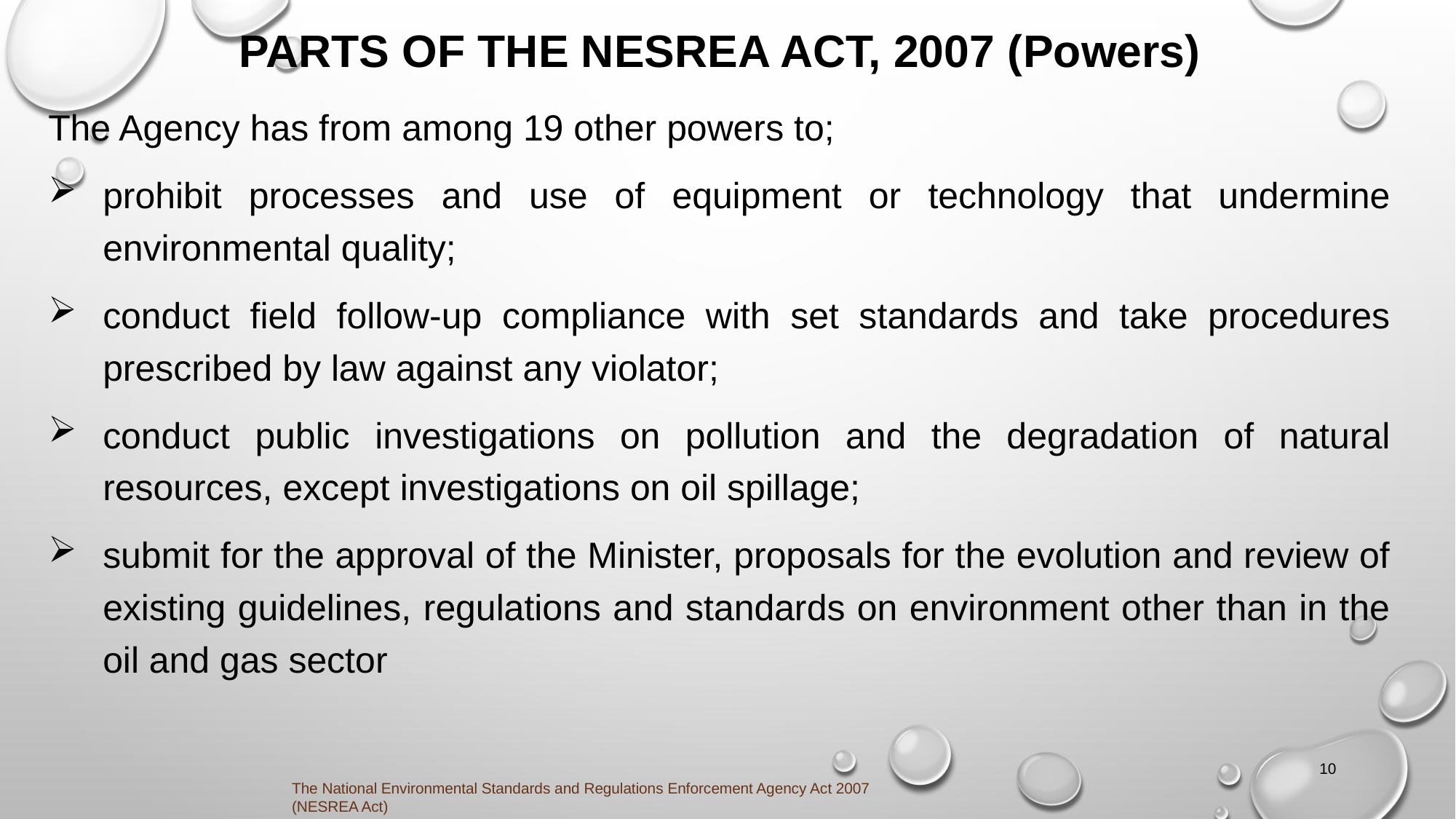

# Parts of The nesrea act, 2007 (Powers)
The Agency has from among 19 other powers to;
prohibit processes and use of equipment or technology that undermine environmental quality;
conduct field follow-up compliance with set standards and take procedures prescribed by law against any violator;
conduct public investigations on pollution and the degradation of natural resources, except investigations on oil spillage;
submit for the approval of the Minister, proposals for the evolution and review of existing guidelines, regulations and standards on environment other than in the oil and gas sector
10
The National Environmental Standards and Regulations Enforcement Agency Act 2007 (NESREA Act)